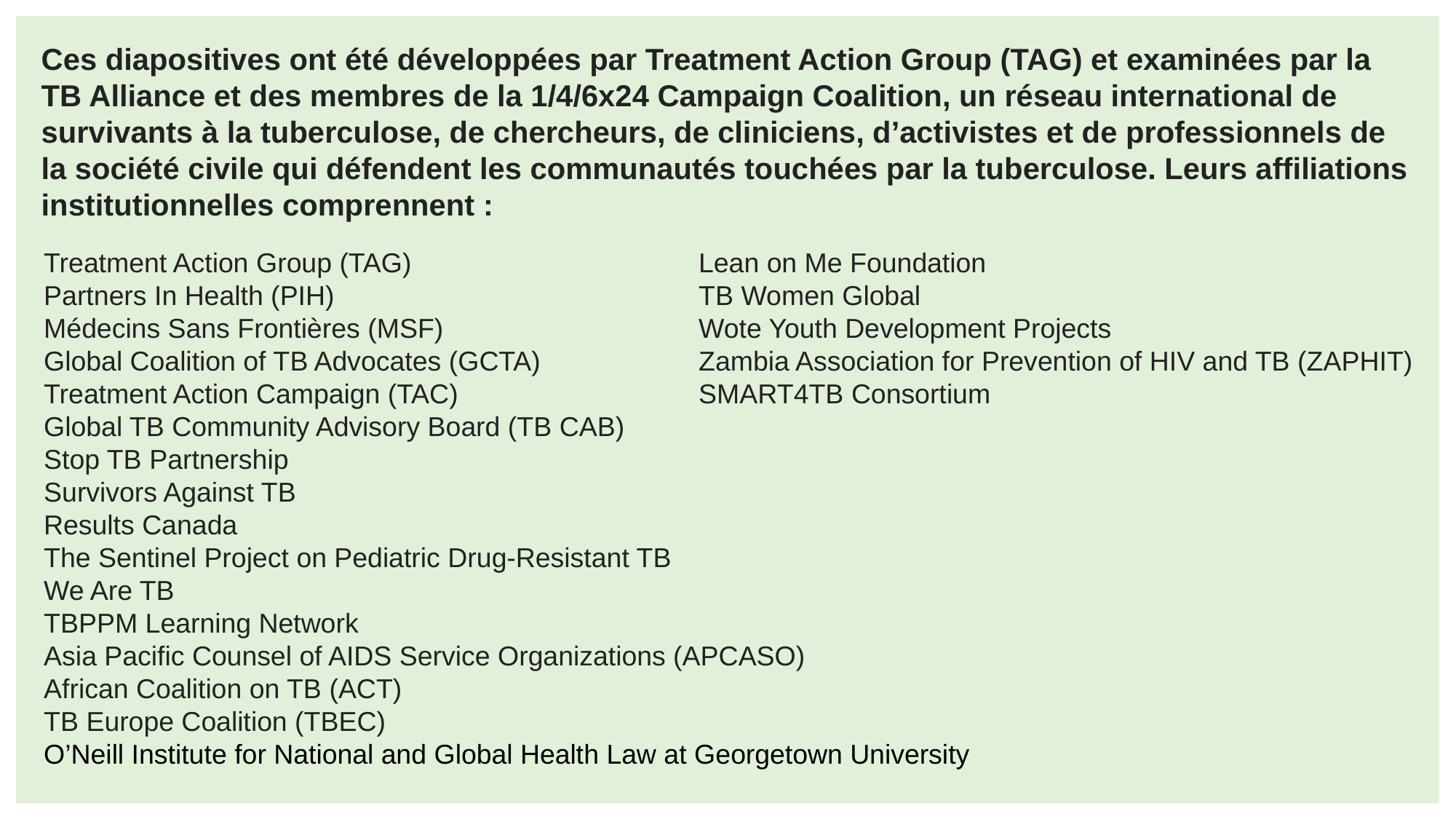

Ces diapositives ont été développées par Treatment Action Group (TAG) et examinées par la TB Alliance et des membres de la 1/4/6x24 Campaign Coalition, un réseau international de survivants à la tuberculose, de chercheurs, de cliniciens, d’activistes et de professionnels de la société civile qui défendent les communautés touchées par la tuberculose. Leurs affiliations institutionnelles comprennent :
Treatment Action Group (TAG)			Lean on Me Foundation
Partners In Health (PIH)				TB Women Global
Médecins Sans Frontières (MSF)			Wote Youth Development Projects
Global Coalition of TB Advocates (GCTA)		Zambia Association for Prevention of HIV and TB (ZAPHIT)
Treatment Action Campaign (TAC)			SMART4TB Consortium
Global TB Community Advisory Board (TB CAB)
Stop TB Partnership
Survivors Against TB
Results Canada
The Sentinel Project on Pediatric Drug-Resistant TB
We Are TB
TBPPM Learning Network
Asia Pacific Counsel of AIDS Service Organizations (APCASO)
African Coalition on TB (ACT)
TB Europe Coalition (TBEC)
O’Neill Institute for National and Global Health Law at Georgetown University